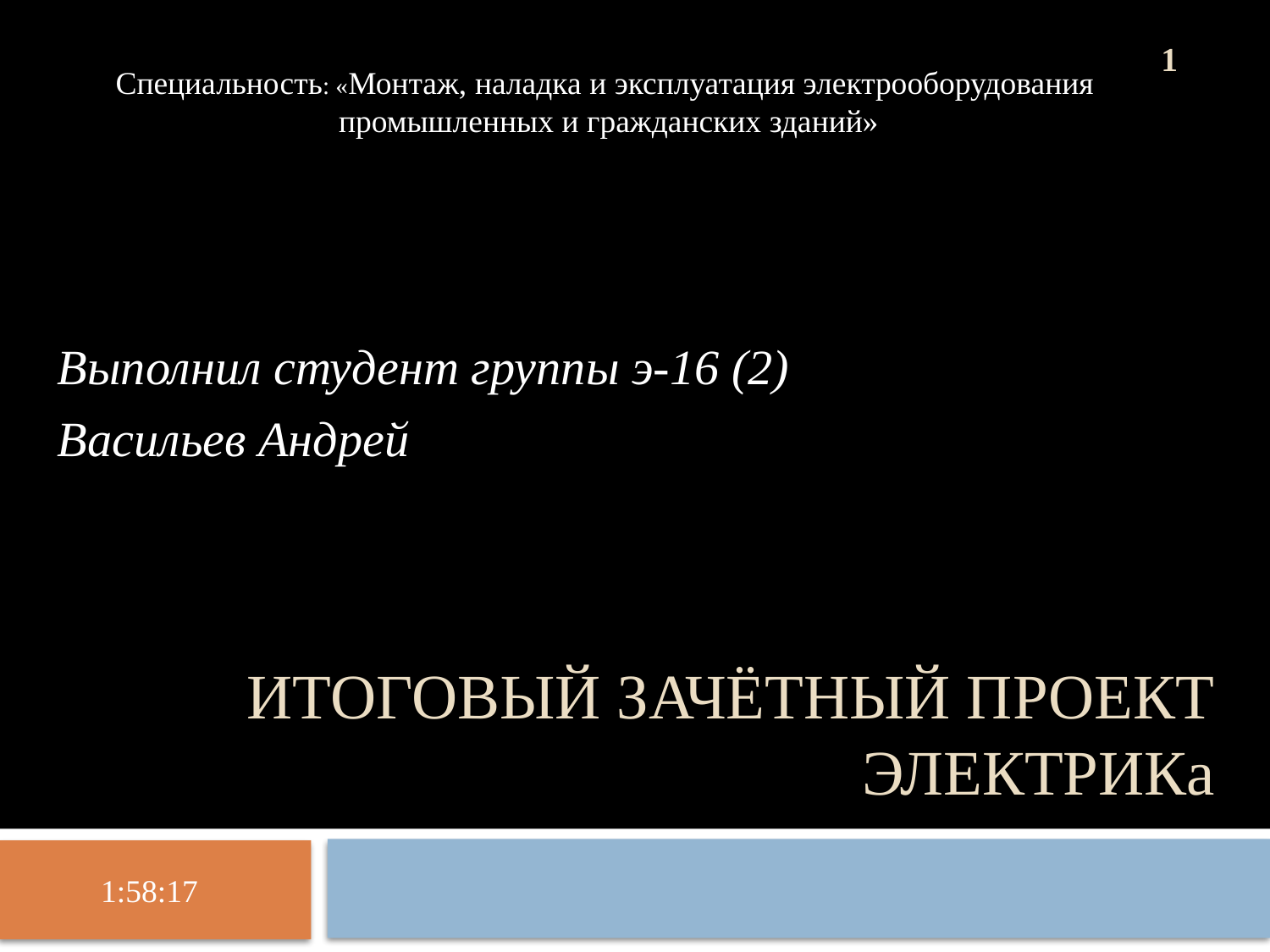

1
Специальность: «Монтаж, наладка и эксплуатация электрооборудования
 промышленных и гражданских зданий»
Выполнил студент группы э-16 (2)
Васильев Андрей

# Итоговый зачётный проект ЭЛЕКТРИКа
1:58:17